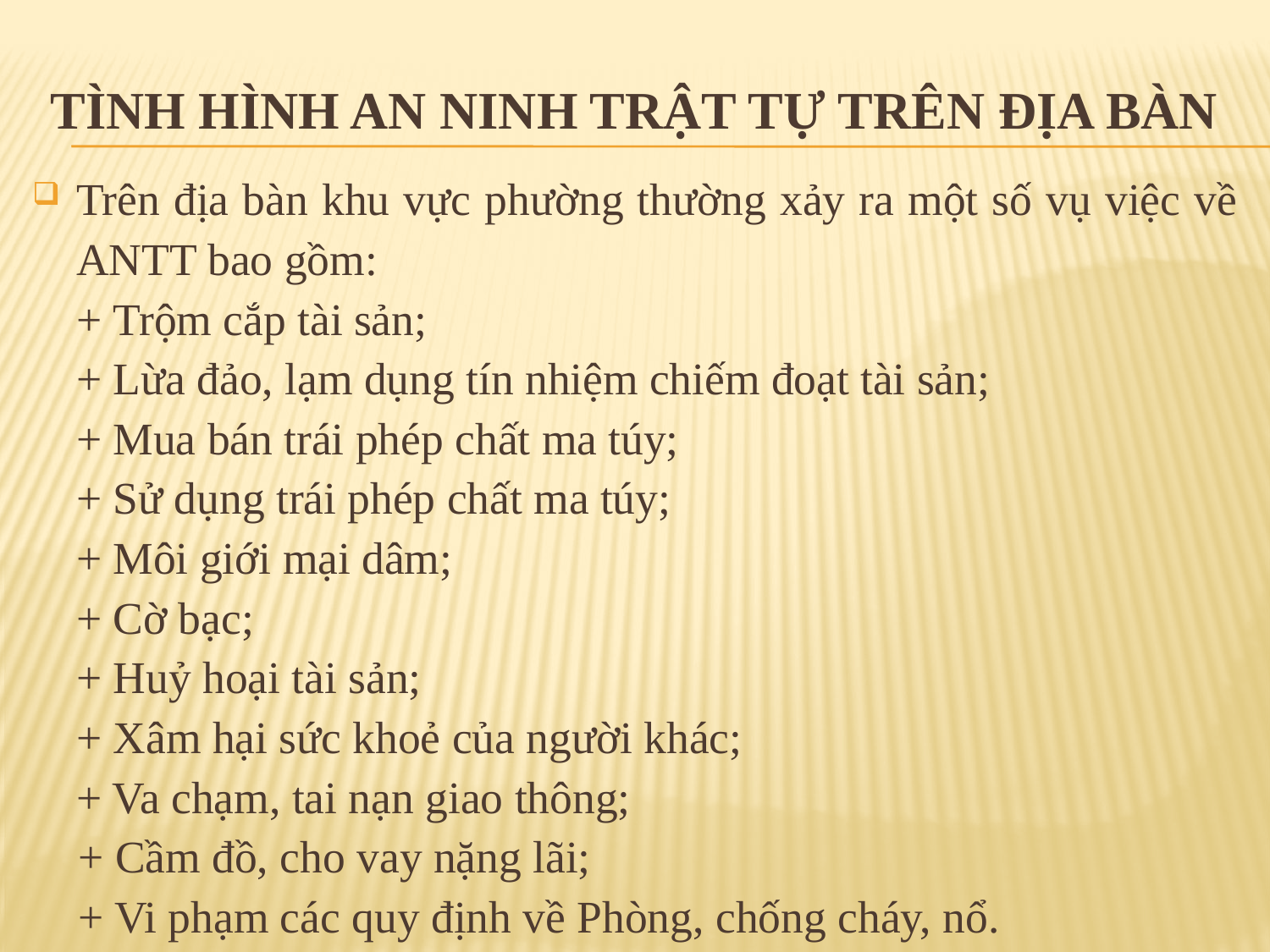

# TÌNH HÌNH AN NINH TRẬT TỰ TRÊN ĐỊA BÀN
Trên địa bàn khu vực phường thường xảy ra một số vụ việc về ANTT bao gồm:
	+ Trộm cắp tài sản;
	+ Lừa đảo, lạm dụng tín nhiệm chiếm đoạt tài sản;
	+ Mua bán trái phép chất ma túy;
	+ Sử dụng trái phép chất ma túy;
	+ Môi giới mại dâm;
	+ Cờ bạc;
	+ Huỷ hoại tài sản;
	+ Xâm hại sức khoẻ của người khác;
	+ Va chạm, tai nạn giao thông;
	+ Cầm đồ, cho vay nặng lãi;
	+ Vi phạm các quy định về Phòng, chống cháy, nổ.